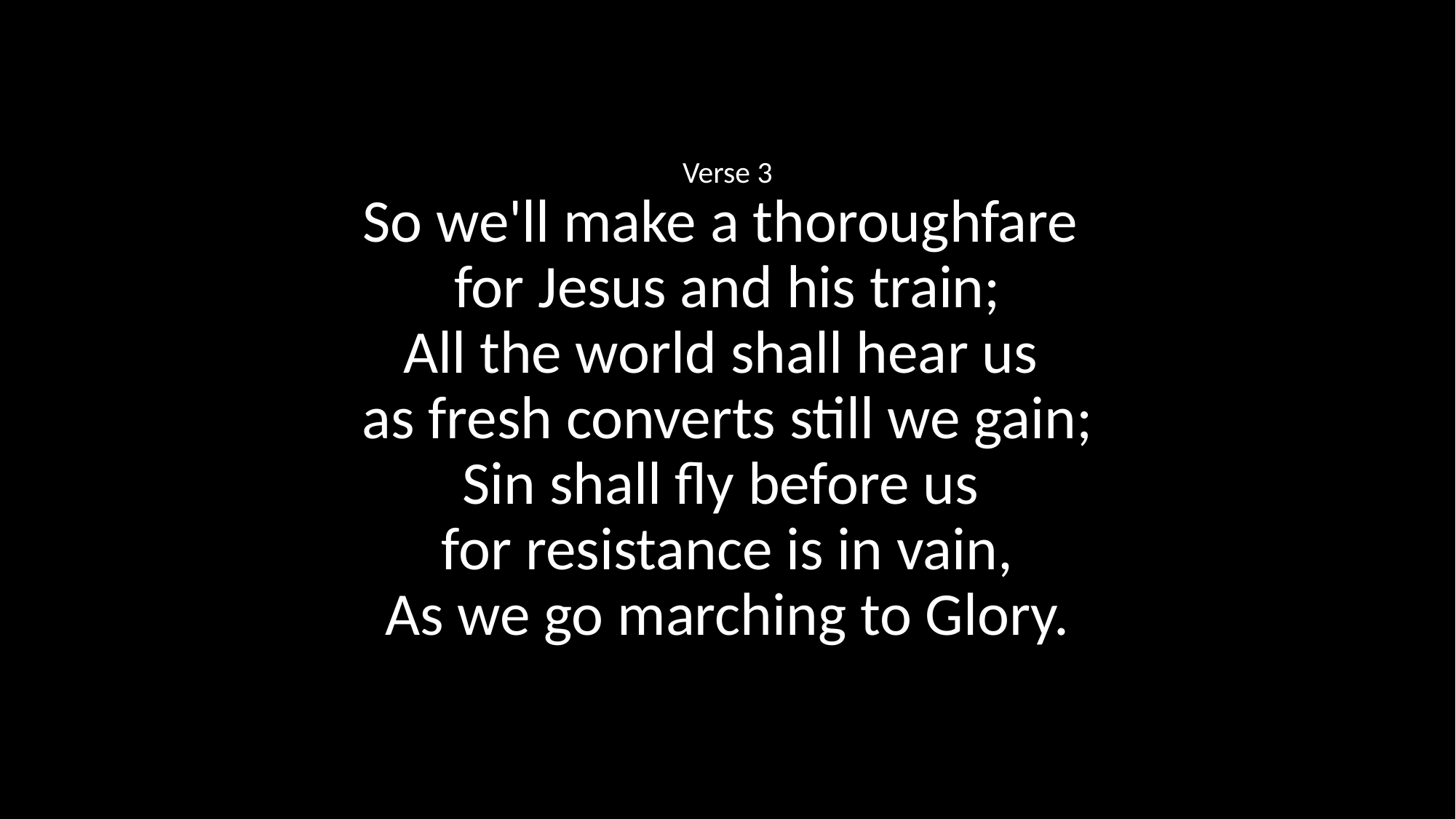

Verse 3
So we'll make a thoroughfare
for Jesus and his train;
All the world shall hear us
as fresh converts still we gain;
Sin shall fly before us
for resistance is in vain,
As we go marching to Glory.